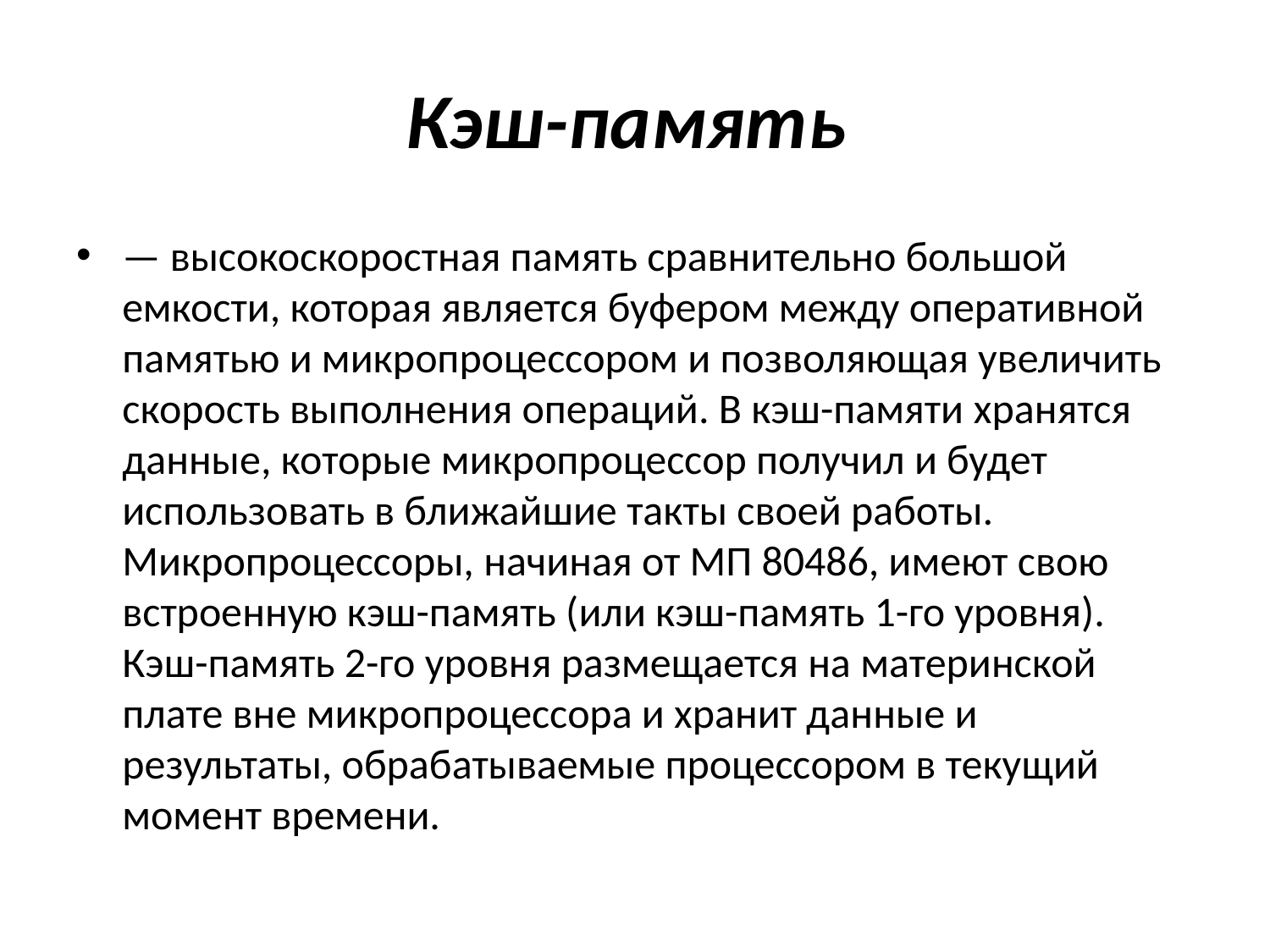

# Кэш-память
— высокоскоростная память сравнительно большой емкости, которая является буфером между оперативной памятью и микропроцессором и позволяющая увеличить скорость выполнения операций. В кэш-памяти хранятся данные, которые микропроцессор получил и будет использовать в бли­жайшие такты своей работы. Микропроцессоры, начиная от МП 80486, имеют свою встроенную кэш-память (или кэш-память 1-го уровня). Кэш-память 2-го уровня размещается на материнской плате вне микропроцессора и хранит дан­ные и результаты, обрабатываемые процессором в текущий момент времени.